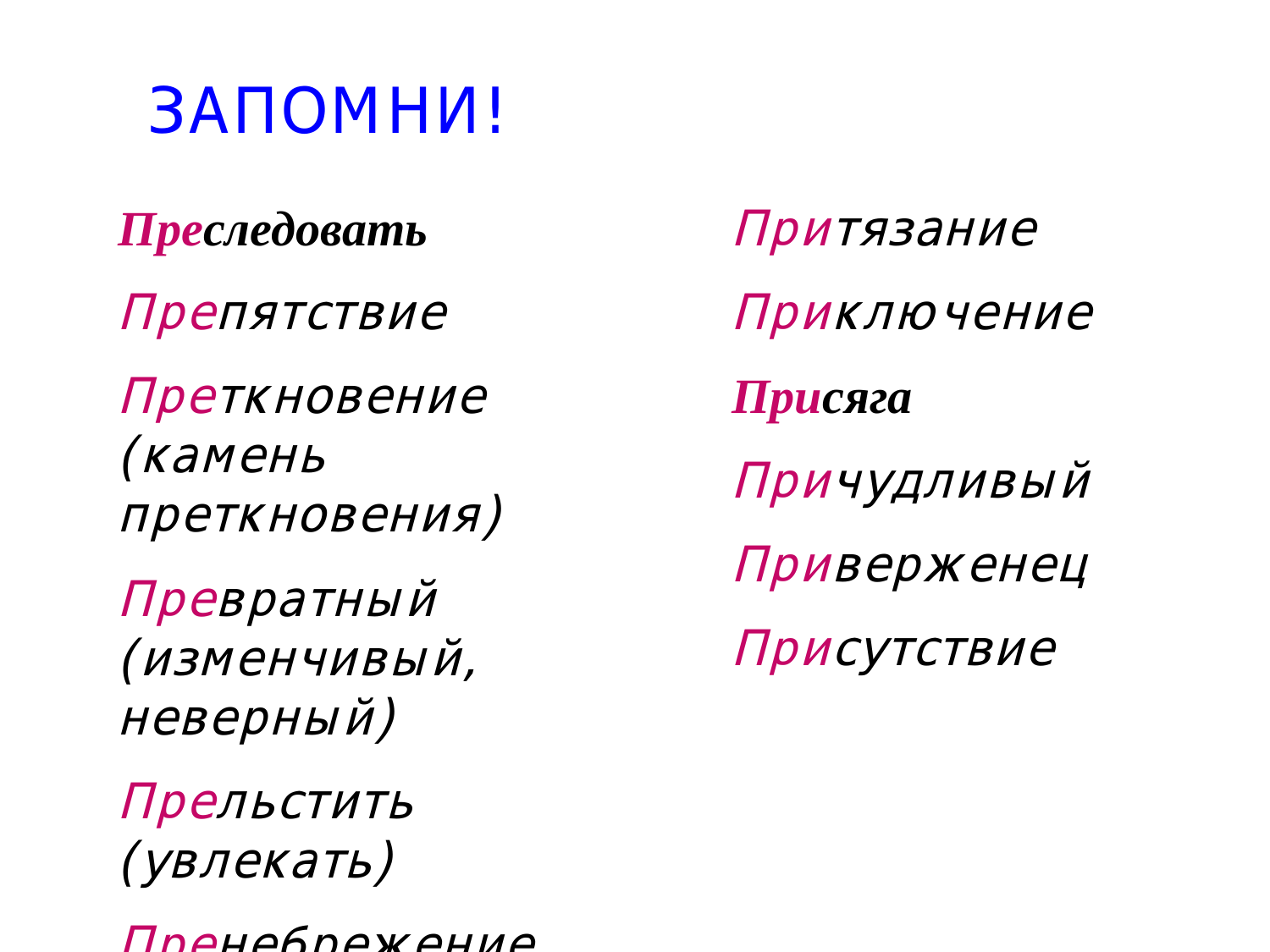

ЗАПОМНИ!
Преследовать
Препятствие
Преткновение (камень преткновения)
Превратный (изменчивый, неверный)
Прельстить (увлекать)
Пренебрежение (неуважение)

Притязание
Приключение
Присяга
Причудливый
Приверженец
Присутствие